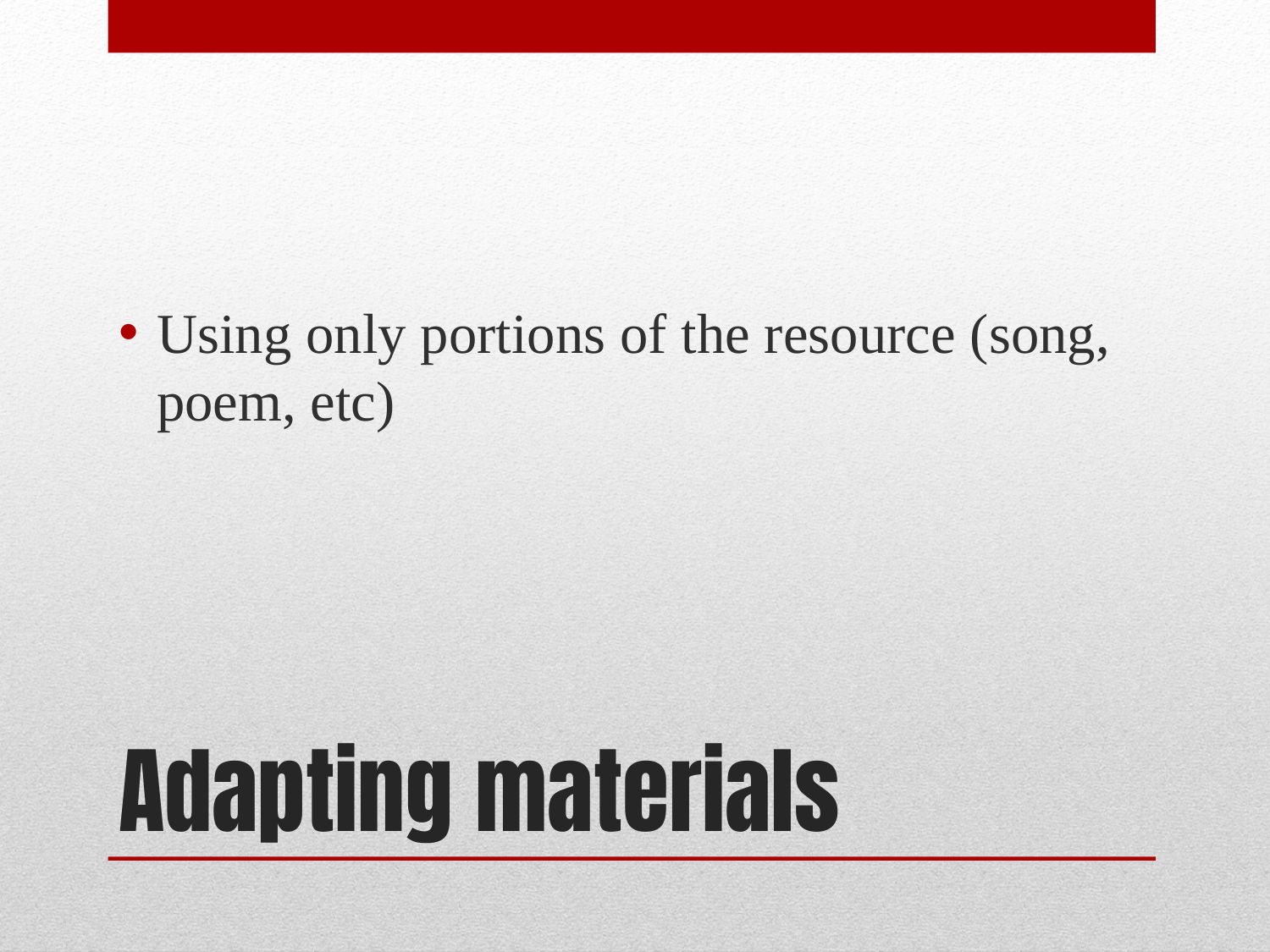

Using only portions of the resource (song, poem, etc)
# Adapting materials